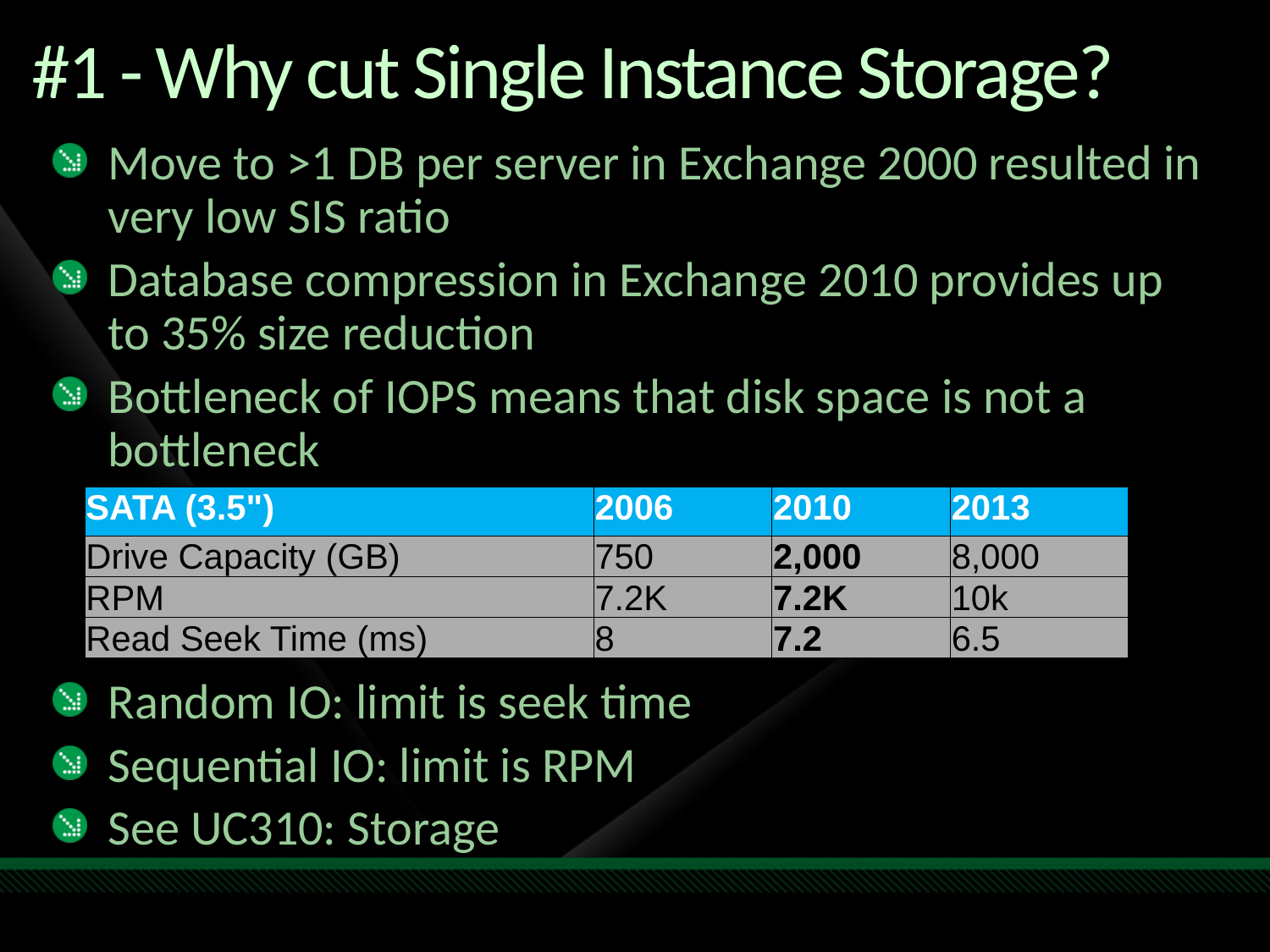

# #1 - Why cut Single Instance Storage?
Move to >1 DB per server in Exchange 2000 resulted in very low SIS ratio
Database compression in Exchange 2010 provides up to 35% size reduction
Bottleneck of IOPS means that disk space is not a bottleneck

Random IO: limit is seek time
Sequential IO: limit is RPM
See UC310: Storage
| SATA (3.5") | 2006 | 2010 | 2013 |
| --- | --- | --- | --- |
| Drive Capacity (GB) | 750 | 2,000 | 8,000 |
| RPM | 7.2K | 7.2K | 10k |
| Read Seek Time (ms) | 8 | 7.2 | 6.5 |